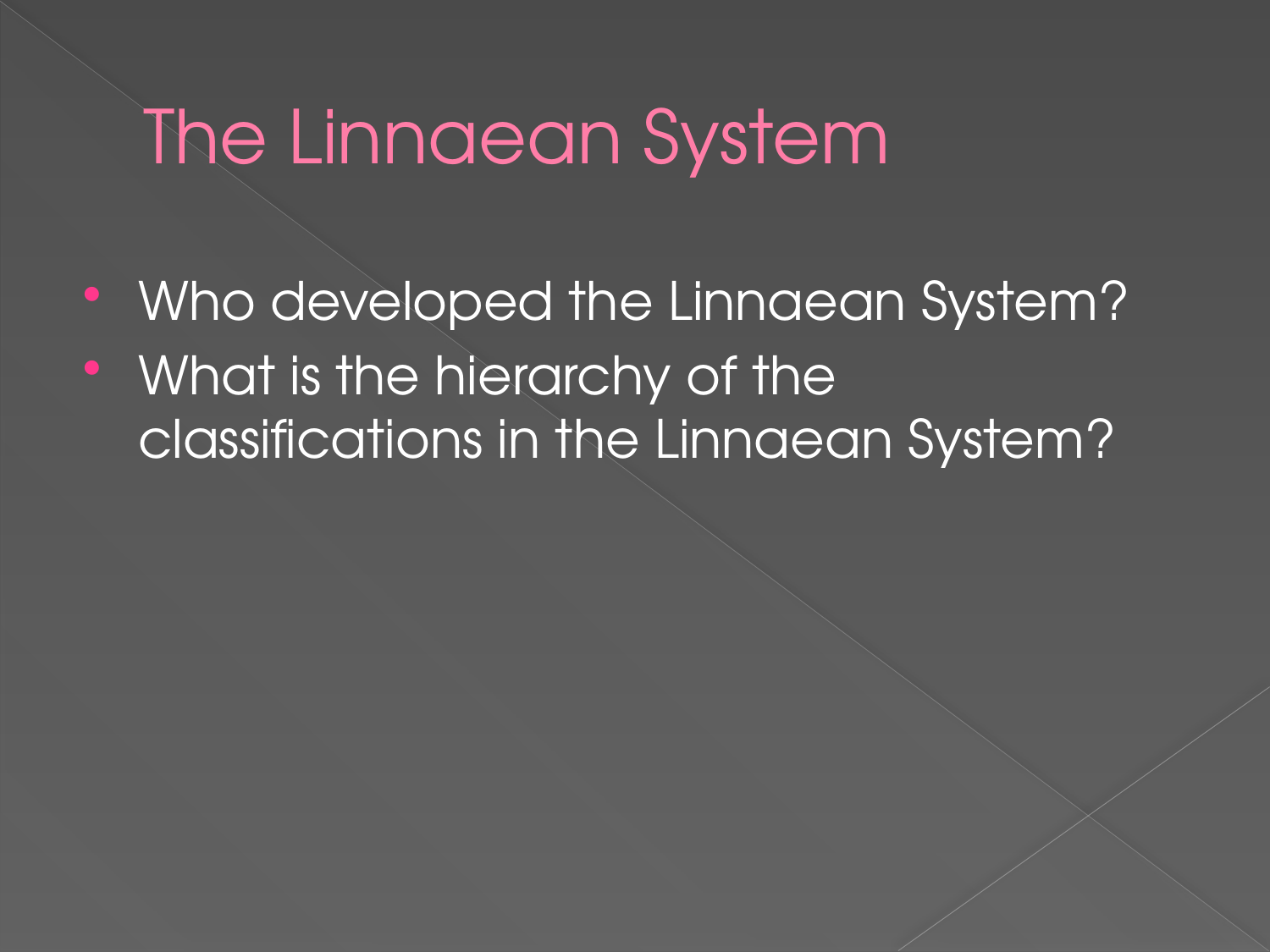

# The Linnaean System
Who developed the Linnaean System?
What is the hierarchy of the classifications in the Linnaean System?